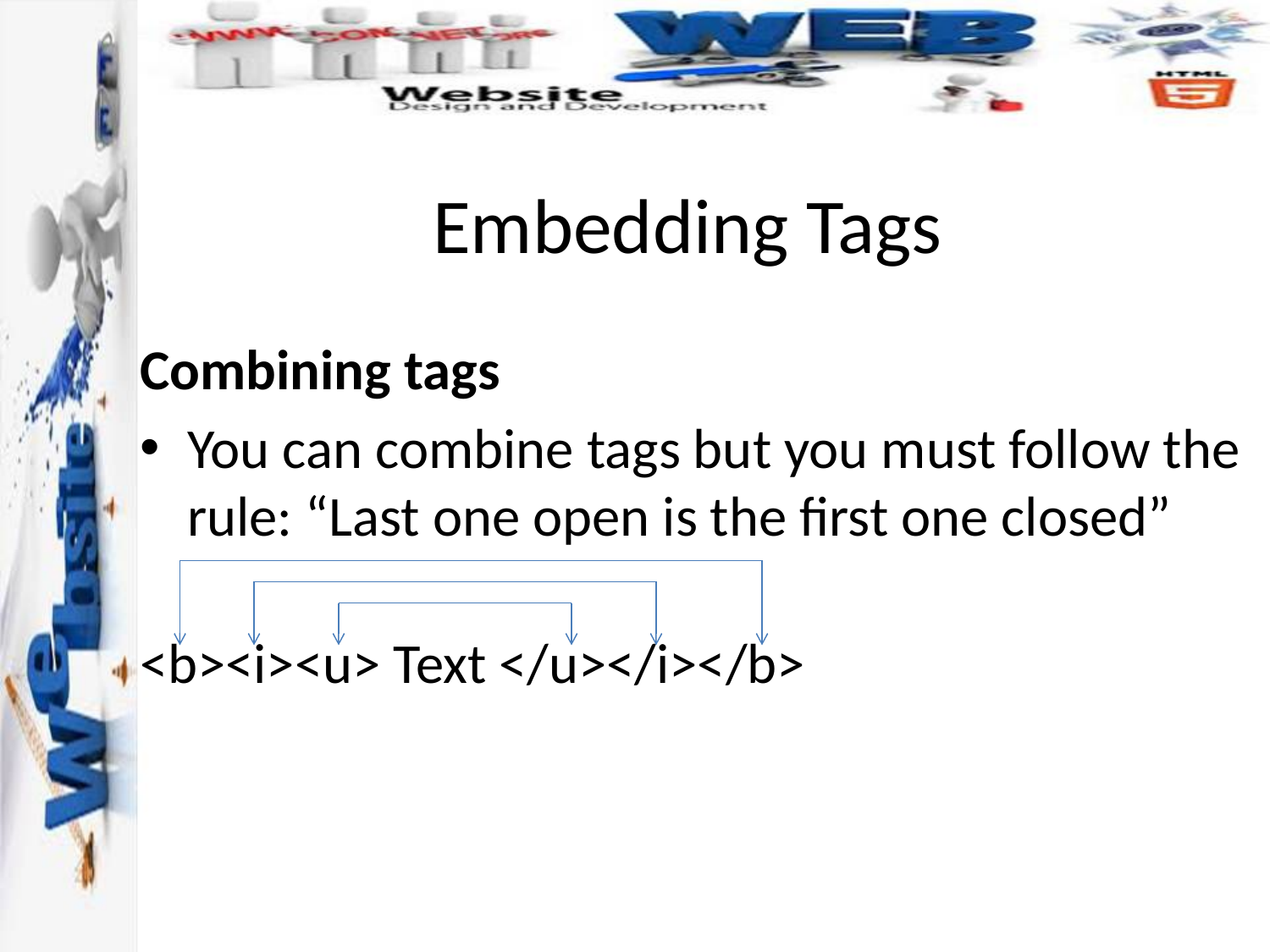

# Embedding Tags
Combining tags
You can combine tags but you must follow the rule: “Last one open is the first one closed”
<b><i><u> Text </u></i></b>